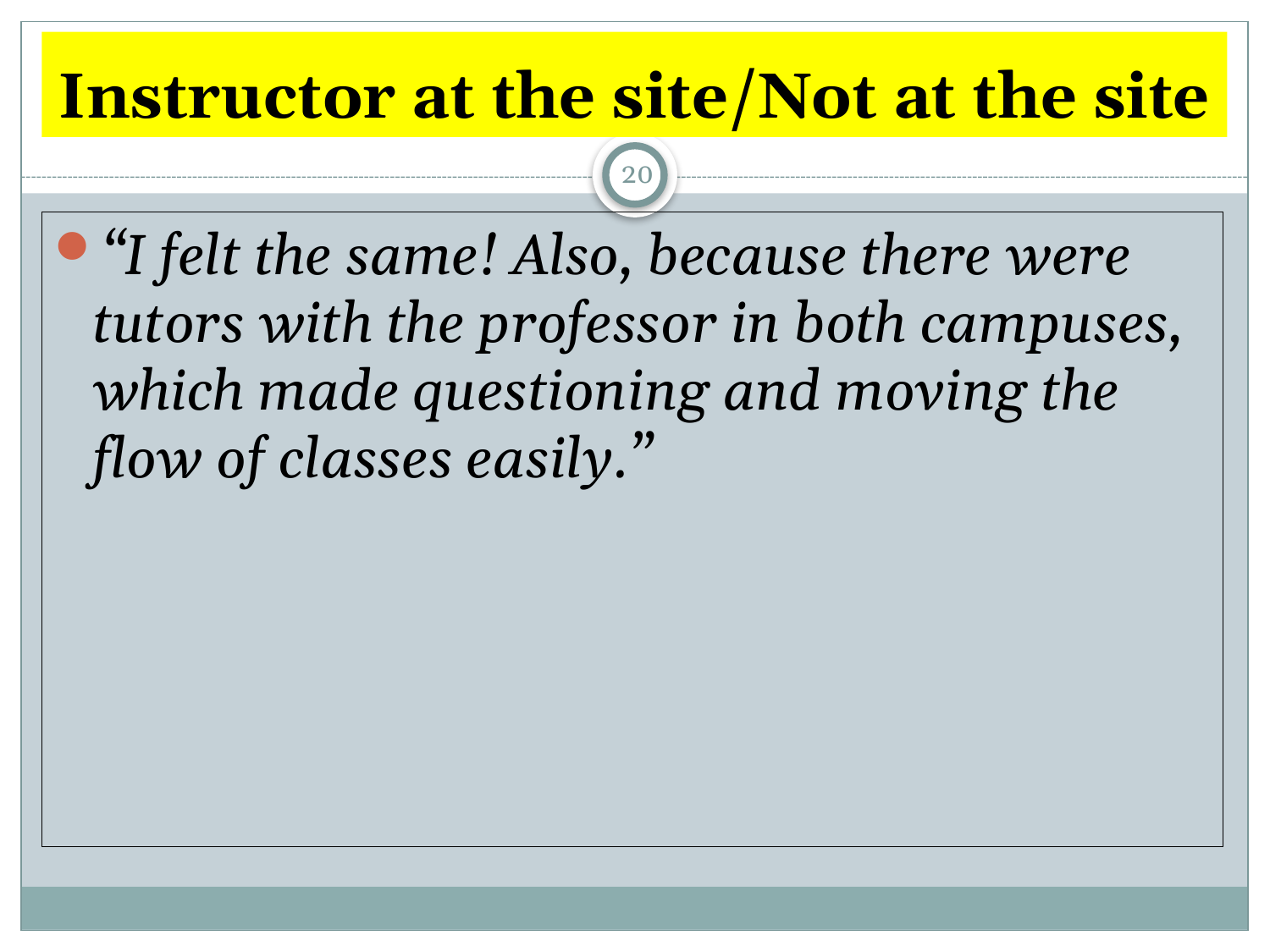

# Instructor at the site/Not at the site
20
“I felt the same! Also, because there were tutors with the professor in both campuses, which made questioning and moving the flow of classes easily.”